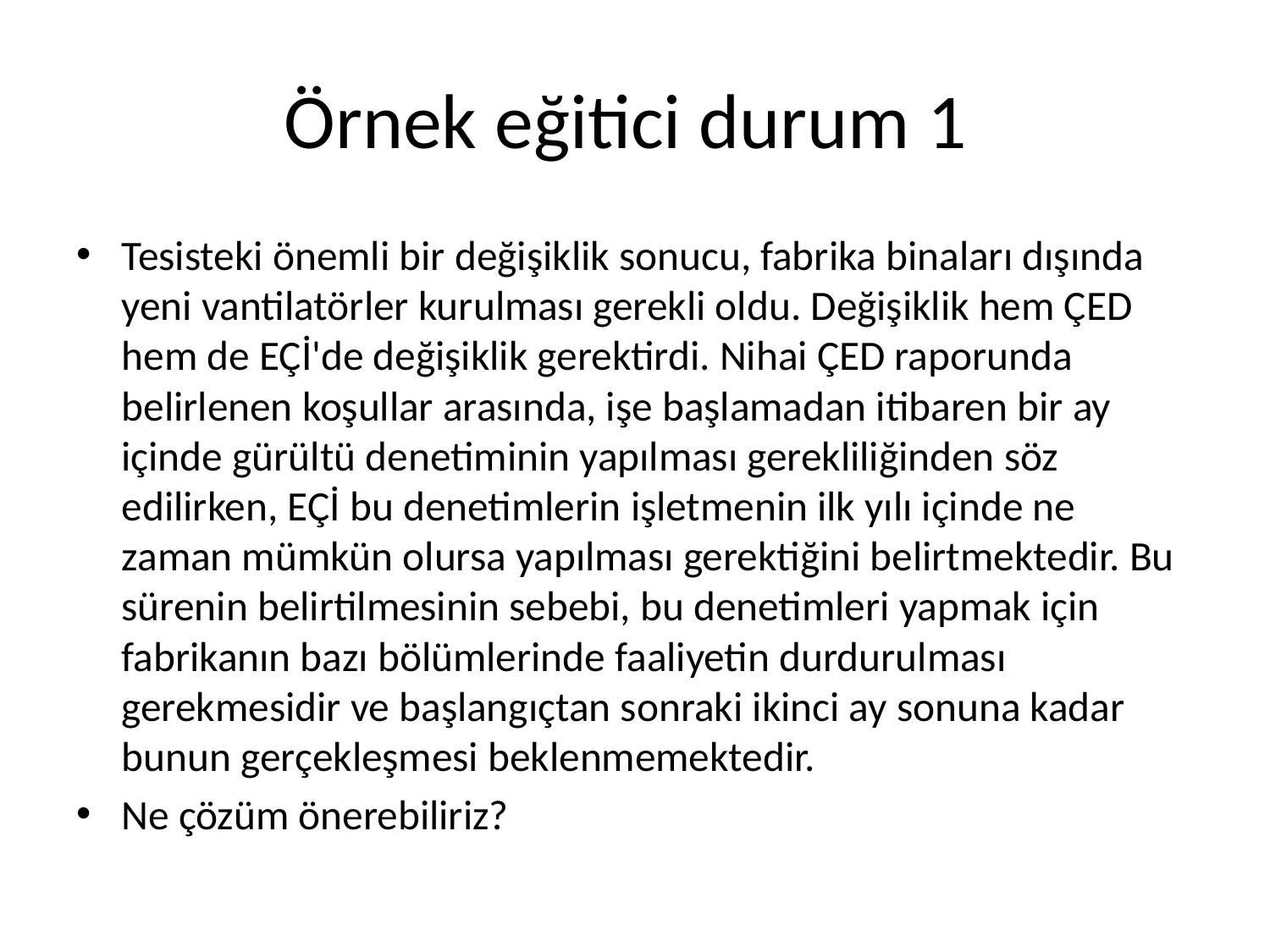

# Örnek eğitici durum 1
Tesisteki önemli bir değişiklik sonucu, fabrika binaları dışında yeni vantilatörler kurulması gerekli oldu. Değişiklik hem ÇED hem de EÇİ'de değişiklik gerektirdi. Nihai ÇED raporunda belirlenen koşullar arasında, işe başlamadan itibaren bir ay içinde gürültü denetiminin yapılması gerekliliğinden söz edilirken, EÇİ bu denetimlerin işletmenin ilk yılı içinde ne zaman mümkün olursa yapılması gerektiğini belirtmektedir. Bu sürenin belirtilmesinin sebebi, bu denetimleri yapmak için fabrikanın bazı bölümlerinde faaliyetin durdurulması gerekmesidir ve başlangıçtan sonraki ikinci ay sonuna kadar bunun gerçekleşmesi beklenmemektedir.
Ne çözüm önerebiliriz?